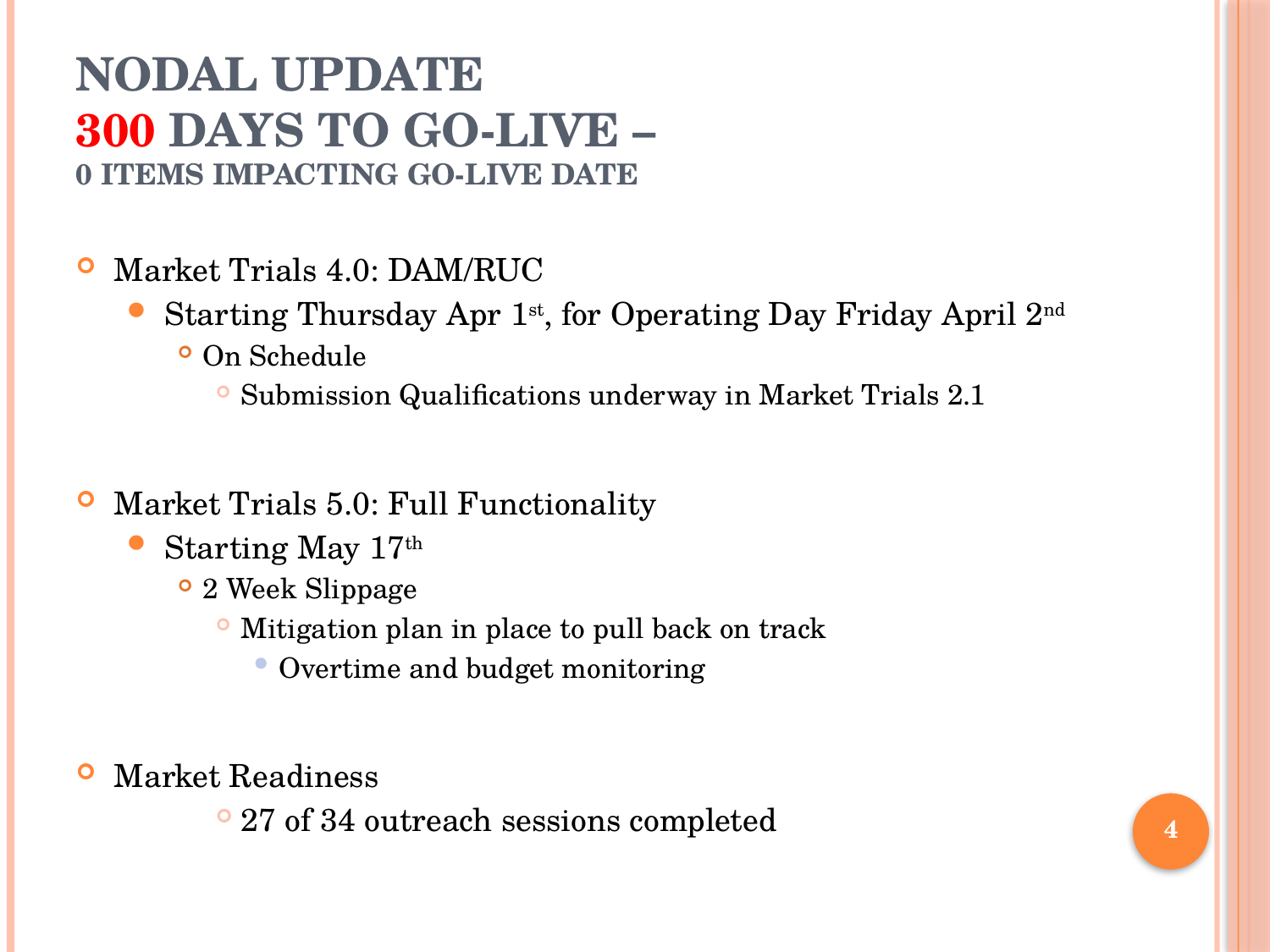

# Nodal Update 300 Days to Go-Live – 0 Items Impacting Go-Live Date

Market Trials 4.0: DAM/RUC
Starting Thursday Apr 1st, for Operating Day Friday April 2nd
On Schedule
Submission Qualifications underway in Market Trials 2.1

Market Trials 5.0: Full Functionality
Starting May 17th
2 Week Slippage
Mitigation plan in place to pull back on track
Overtime and budget monitoring

Market Readiness
27 of 34 outreach sessions completed

4